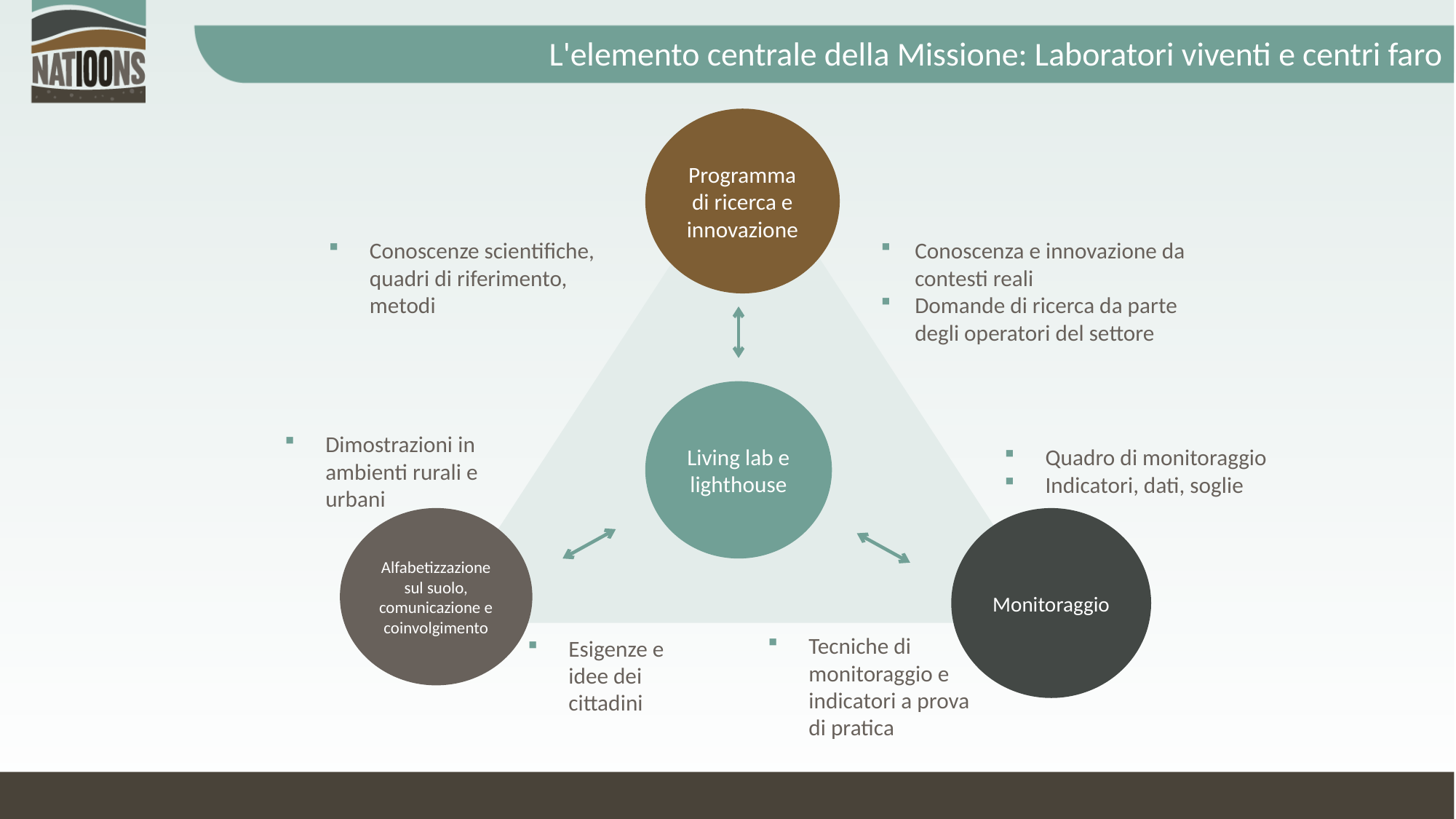

# L'elemento centrale della Missione: Laboratori viventi e centri faro
Programma di ricerca e innovazione
Living lab e lighthouse
Alfabetizzazione sul suolo, comunicazione e coinvolgimento
Monitoraggio

Conoscenze scientifiche, quadri di riferimento, metodi
Conoscenza e innovazione da contesti reali
Domande di ricerca da parte degli operatori del settore
Dimostrazioni in ambienti rurali e urbani
Quadro di monitoraggio
Indicatori, dati, soglie
Tecniche di monitoraggio e indicatori a prova di pratica
Esigenze e idee dei cittadini